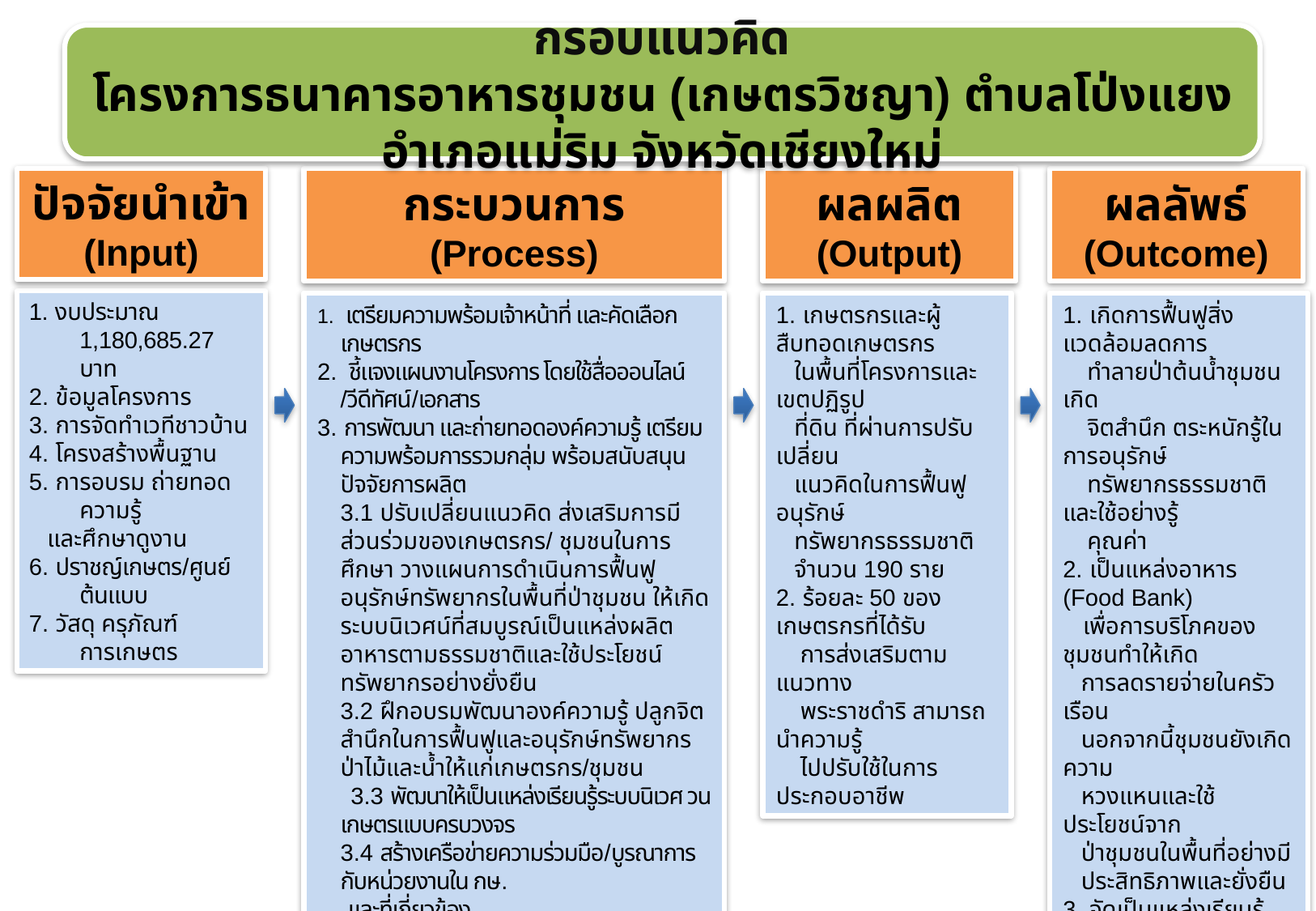

กรอบแนวคิด
โครงการธนาคารอาหารชุมชน (เกษตรวิชญา) ตำบลโป่งแยง อำเภอแม่ริม จังหวัดเชียงใหม่
กระบวนการ
(Process)
ผลผลิต
(Output)
ปัจจัยนำเข้า
(Input)
1. งบประมาณ 1,180,685.27 บาท
2. ข้อมูลโครงการ
3. การจัดทำเวทีชาวบ้าน
4. โครงสร้างพื้นฐาน
5. การอบรม ถ่ายทอดความรู้
   และศึกษาดูงาน
6. ปราชญ์เกษตร/ศูนย์ต้นแบบ
7. วัสดุ ครุภัณฑ์การเกษตร
ผลลัพธ์
(Outcome)
1.  เตรียมความพร้อมเจ้าหน้าที่ และคัดเลือกเกษตรกร
2.  ชี้แจงแผนงานโครงการ โดยใช้สื่อออนไลน์ /วีดีทัศน์/เอกสาร
3. การพัฒนา และถ่ายทอดองค์ความรู้ เตรียมความพร้อมการรวมกลุ่ม พร้อมสนับสนุนปัจจัยการผลิต
3.1 ปรับเปลี่ยนแนวคิด ส่งเสริมการมีส่วนร่วมของเกษตรกร/ ชุมชนในการศึกษา วางแผนการดำเนินการฟื้นฟู อนุรักษ์ทรัพยากรในพื้นที่ป่าชุมชน ให้เกิดระบบนิเวศน์ที่สมบูรณ์เป็นแหล่งผลิตอาหารตามธรรมชาติและใช้ประโยชน์ทรัพยากรอย่างยั่งยืน
3.2 ฝึกอบรมพัฒนาองค์ความรู้ ปลูกจิตสำนึกในการฟื้นฟูและอนุรักษ์ทรัพยากรป่าไม้และน้ำให้แก่เกษตรกร/ชุมชน
     3.3 พัฒนาให้เป็นแหล่งเรียนรู้ระบบนิเวศ วนเกษตรแบบครบวงจร
3.4 สร้างเครือข่ายความร่วมมือ/บูรณาการกับหน่วยงานใน กษ.
      และที่เกี่ยวข้อง
4.  รายงานผลการดำเนินผลการใช้จ่ายงบประมาณประจำเดือน/ระบบ PARA
5.  ติดตาม ประเมินผลกิจกรรม
6.  ประชาสัมพันธ์และเผยแพร่ ผลการดำเนินงานโครงการ
1. เกษตรกรและผู้สืบทอดเกษตรกร
   ในพื้นที่โครงการและเขตปฏิรูป
   ที่ดิน ที่ผ่านการปรับเปลี่ยน
   แนวคิดในการฟื้นฟู อนุรักษ์
   ทรัพยากรธรรมชาติ
   จำนวน 190 ราย
2. ร้อยละ 50 ของเกษตรกรที่ได้รับ
    การส่งเสริมตามแนวทาง
    พระราชดำริ สามารถนำความรู้
    ไปปรับใช้ในการประกอบอาชีพ
1. เกิดการฟื้นฟูสิ่งแวดล้อมลดการ
    ทำลายป่าต้นน้ำชุมชนเกิด
    จิตสำนึก ตระหนักรู้ในการอนุรักษ์
    ทรัพยากรธรรมชาติและใช้อย่างรู้
    คุณค่า
2. เป็นแหล่งอาหาร (Food Bank)
   เพื่อการบริโภคของชุมชนทำให้เกิด
   การลดรายจ่ายในครัวเรือน
   นอกจากนี้ชุมชนยังเกิดความ
   หวงแหนและใช้ประโยชน์จาก
   ป่าชุมชนในพื้นที่อย่างมี
   ประสิทธิภาพและยั่งยืน
3. จัดเป็นแหล่งเรียนรู้ด้านวนเกษตร
   และธนาคารอาหารชุมชน
   แก่เกษตรกร หน่วยงาน
   โรงเรียนและประชาชนได้เป็นอย่างดี
4. เป็นศูนย์เรียนรู้เกษตรเชิงท่องเที่ยว